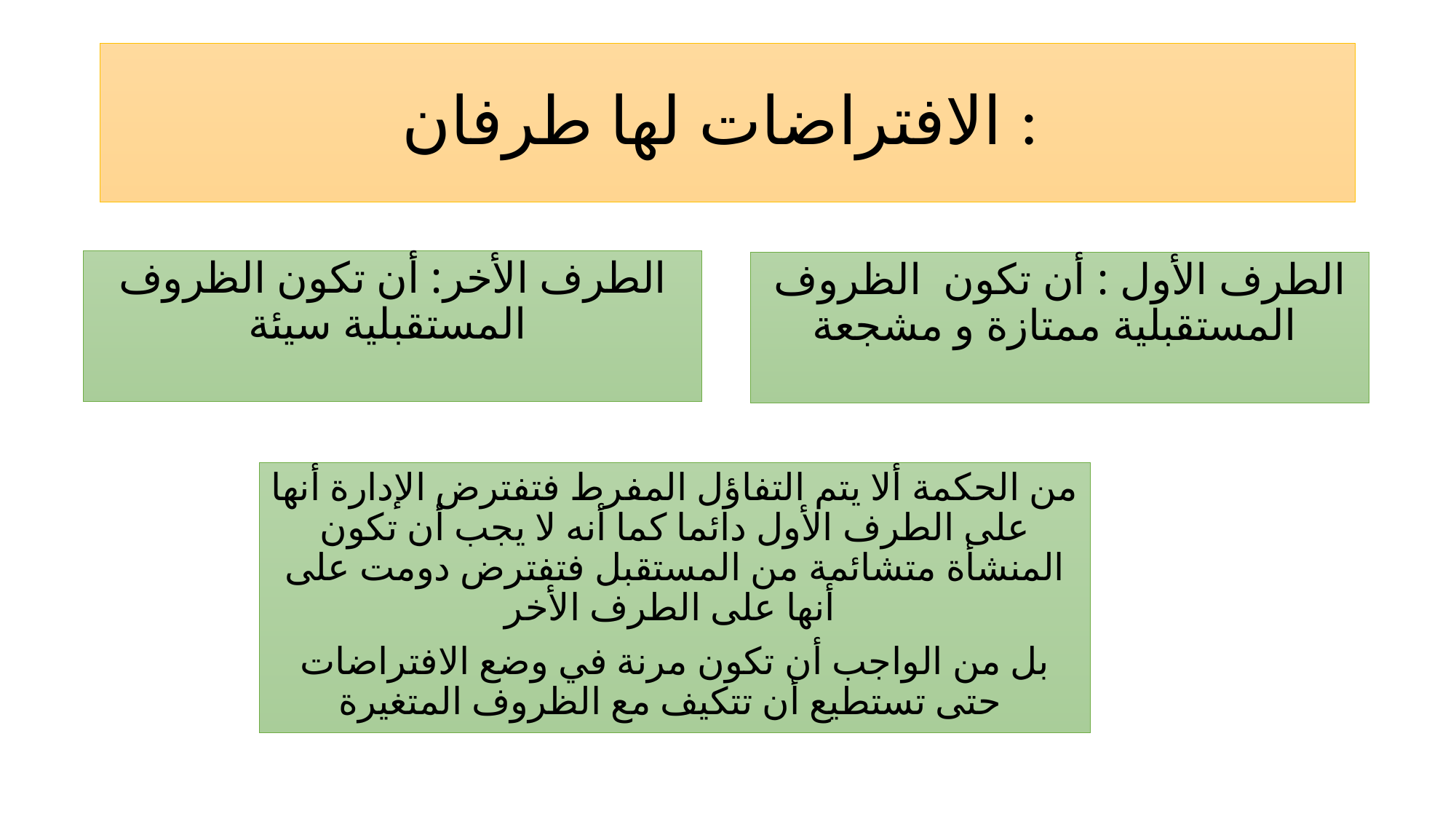

# الافتراضات لها طرفان :
الطرف الأخر: أن تكون الظروف المستقبلية سيئة
الطرف الأول : أن تكون  الظروف المستقبلية ممتازة و مشجعة
من الحكمة ألا يتم التفاؤل المفرط فتفترض الإدارة أنها على الطرف الأول دائما كما أنه لا يجب أن تكون المنشأة متشائمة من المستقبل فتفترض دومت على أنها على الطرف الأخر
بل من الواجب أن تكون مرنة في وضع الافتراضات حتى تستطيع أن تتكيف مع الظروف المتغيرة